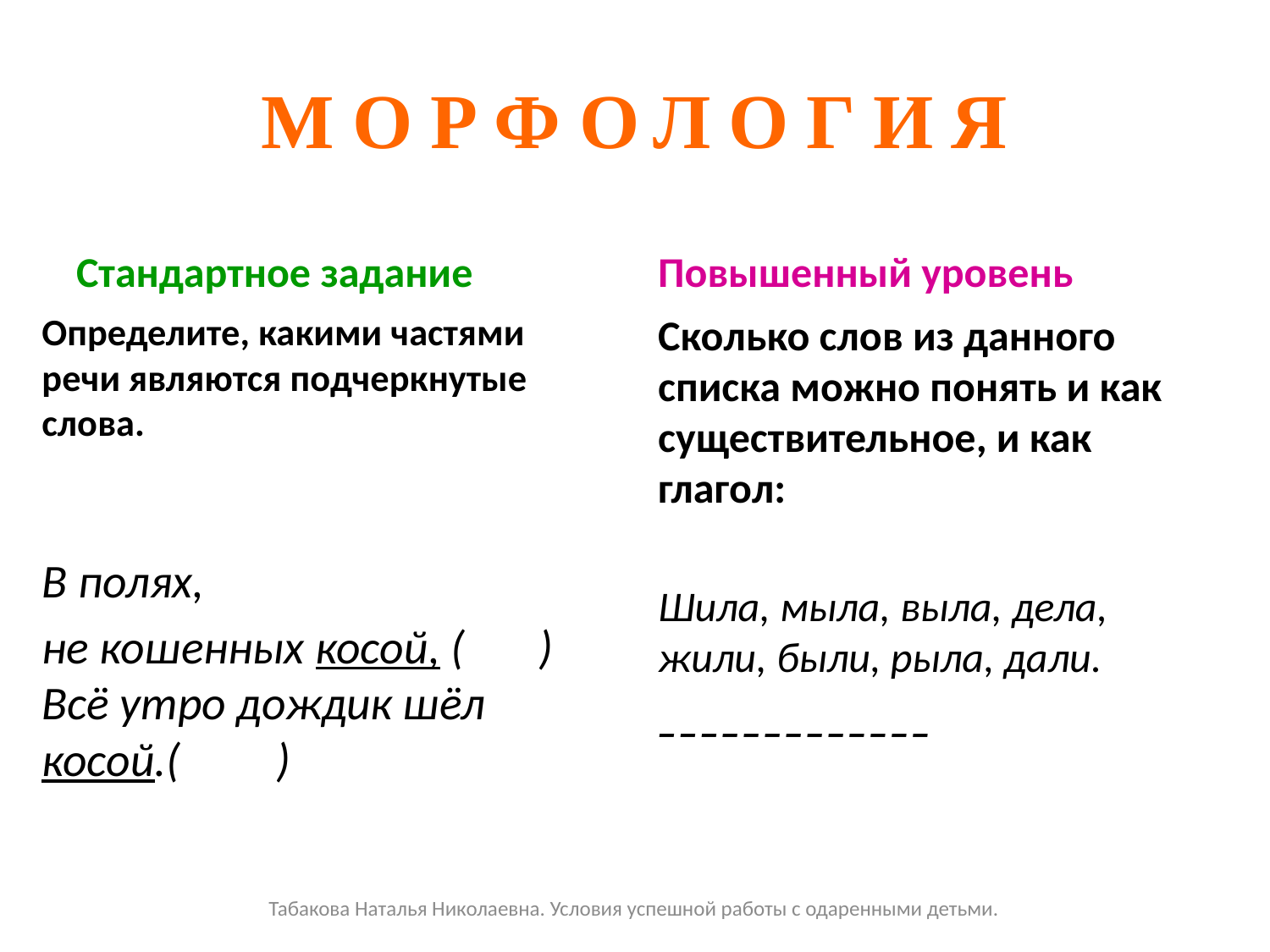

# МОРФОЛОГИЯ
Стандартное задание
Повышенный уровень
Определите, какими частями речи являются подчеркнутые слова.

В полях,
не кошенных косой, (       )
Всё утро дождик шёл косой.(         )
Сколько слов из данного списка можно понять и как существительное, и как глагол:

Шила, мыла, выла, дела, жили, были, рыла, дали.
_____________
Табакова Наталья Николаевна. Условия успешной работы с одаренными детьми.